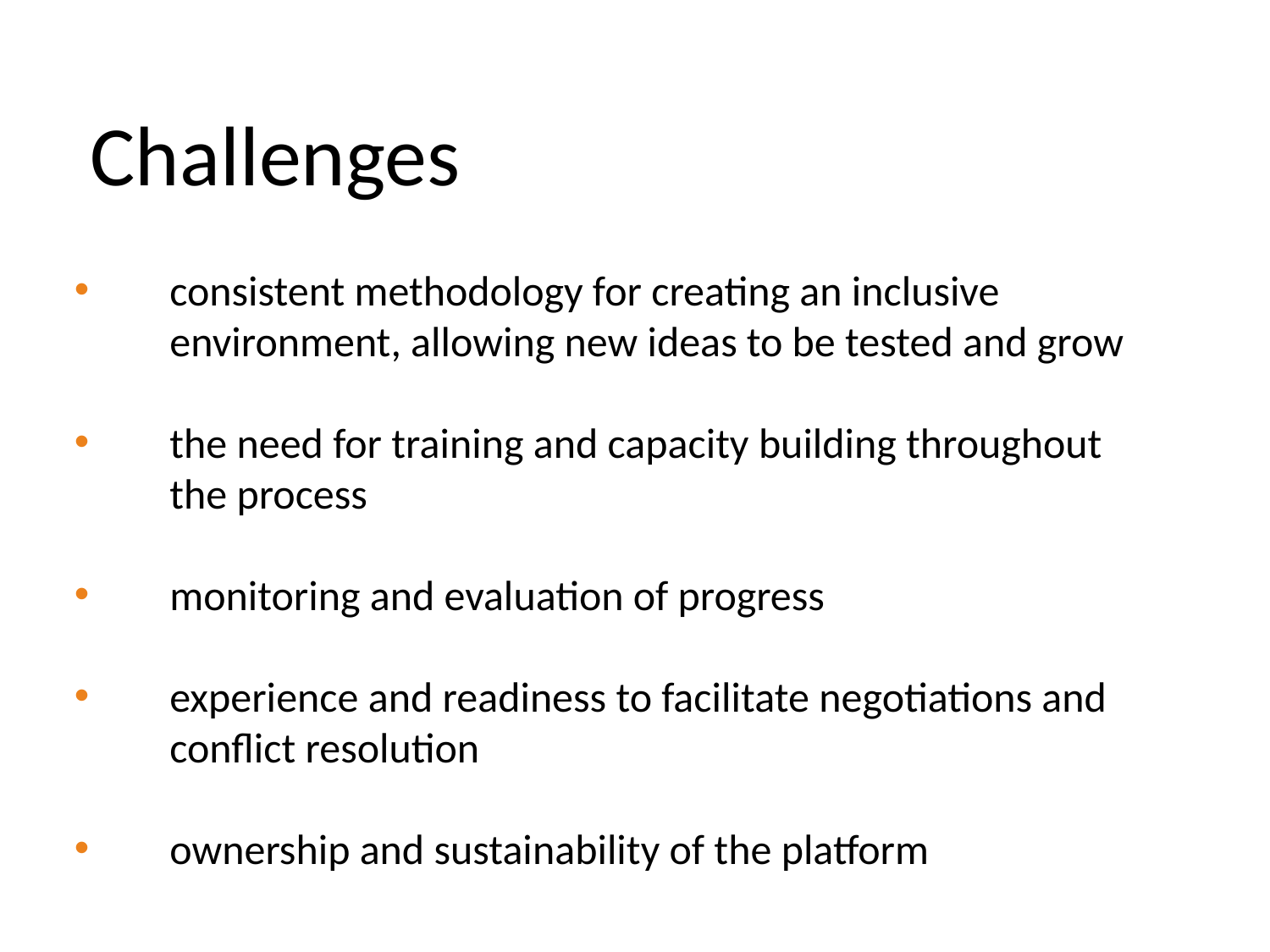

Challenges

consistent methodology for creating an inclusive environment, allowing new ideas to be tested and grow

the need for training and capacity building throughout the process

monitoring and evaluation of progress

experience and readiness to facilitate negotiations and conflict resolution

ownership and sustainability of the platform